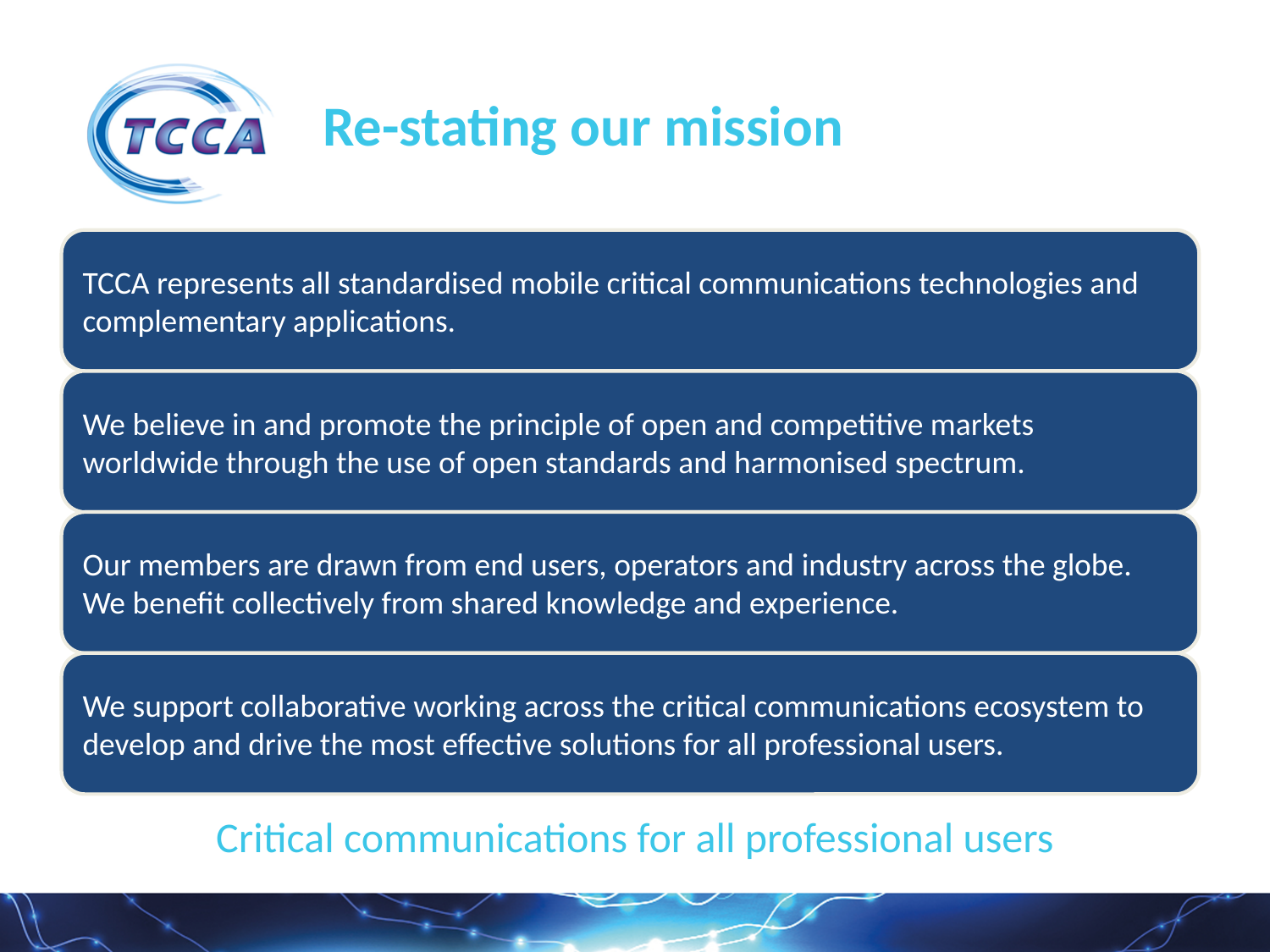

Re-stating our mission
TCCA represents all standardised mobile critical communications technologies and complementary applications.
Our members are drawn from end users, operators and industry across the globe. We benefit collectively from shared knowledge and experience.
We support collaborative working across the critical communications ecosystem to develop and drive the most effective solutions for all professional users.
We believe in and promote the principle of open and competitive markets worldwide through the use of open standards and harmonised spectrum.
# Critical communications for all professional users